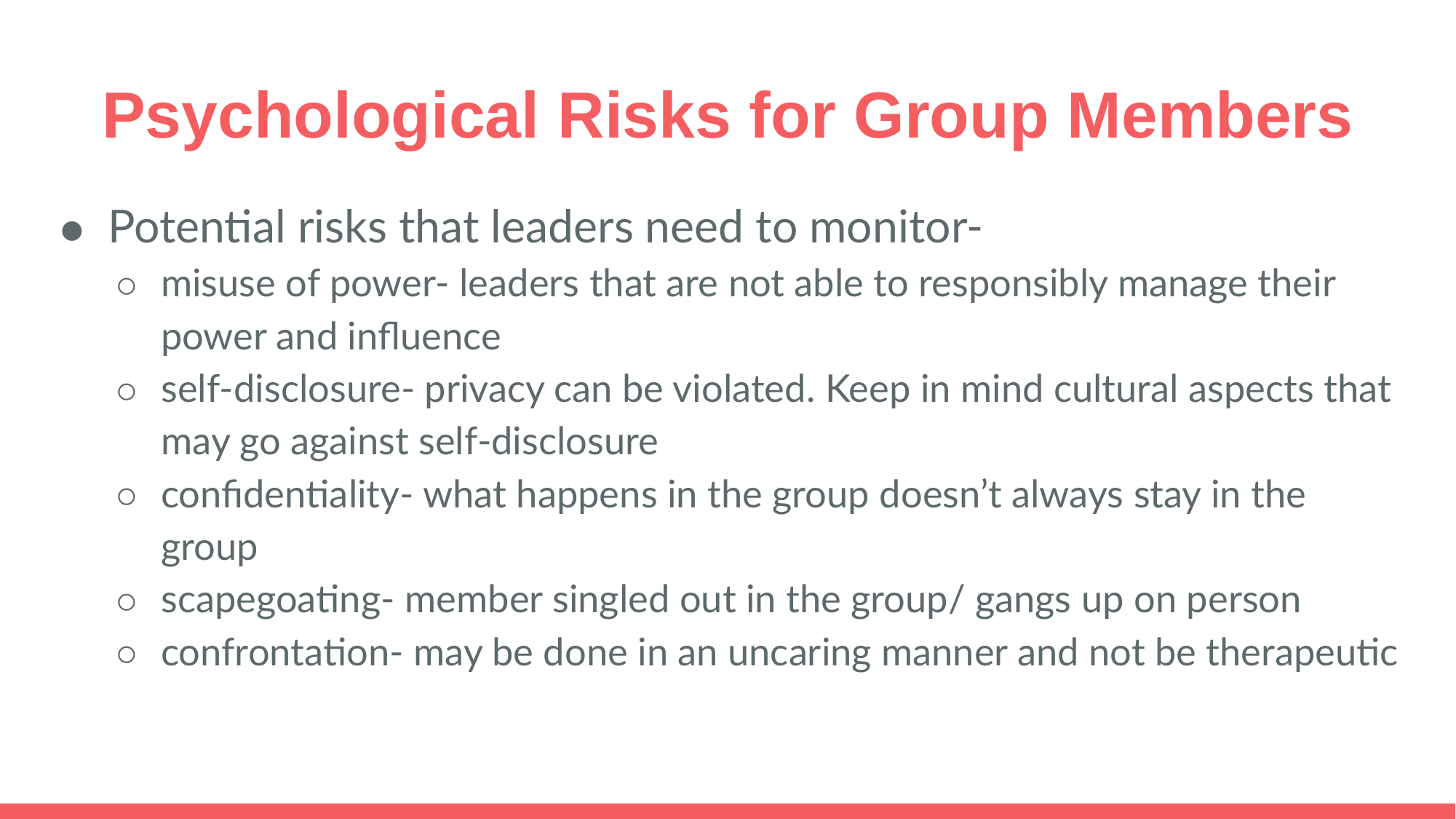

# Psychological Risks for Group Members
Potential risks that leaders need to monitor-
misuse of power- leaders that are not able to responsibly manage their power and influence
self-disclosure- privacy can be violated. Keep in mind cultural aspects that may go against self-disclosure
confidentiality- what happens in the group doesn’t always stay in the group
scapegoating- member singled out in the group/ gangs up on person
confrontation- may be done in an uncaring manner and not be therapeutic